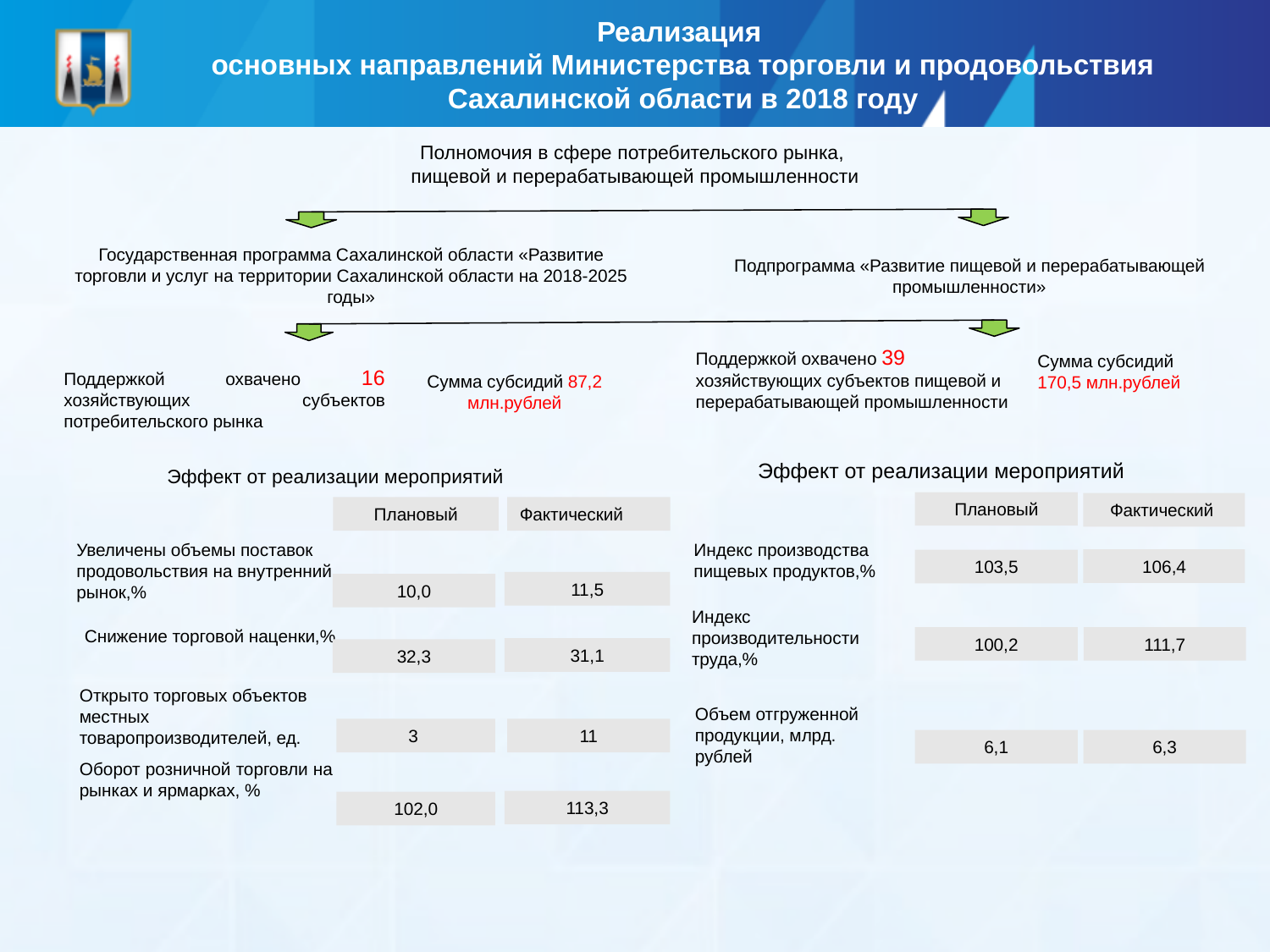

Реализация
основных направлений Министерства торговли и продовольствия Сахалинской области в 2018 году
Полномочия в сфере потребительского рынка,
пищевой и перерабатывающей промышленности

Государственная программа Сахалинской области «Развитие торговли и услуг на территории Сахалинской области на 2018-2025 годы»
Подпрограмма «Развитие пищевой и перерабатывающей промышленности»

Поддержкой охвачено 39 хозяйствующих субъектов пищевой и перерабатывающей промышленности
Сумма субсидий
170,5 млн.рублей
Поддержкой охвачено 16 хозяйствующих субъектов потребительского рынка
Сумма субсидий 87,2 млн.рублей
Эффект от реализации мероприятий
Эффект от реализации мероприятий
Плановый
Фактический
Фактический
Плановый
Увеличены объемы поставок продовольствия на внутренний рынок,%
Индекс производства пищевых продуктов,%
106,4
103,5
11,5
10,0
Индекс производительности труда,%
Снижение торговой наценки,%
100,2
111,7
31,1
32,3
Открыто торговых объектов местных товаропроизводителей, ед.
Объем отгруженной продукции, млрд.
рублей
3
11
6,3
6,1
Оборот розничной торговли на рынках и ярмарках, %
113,3
102,0